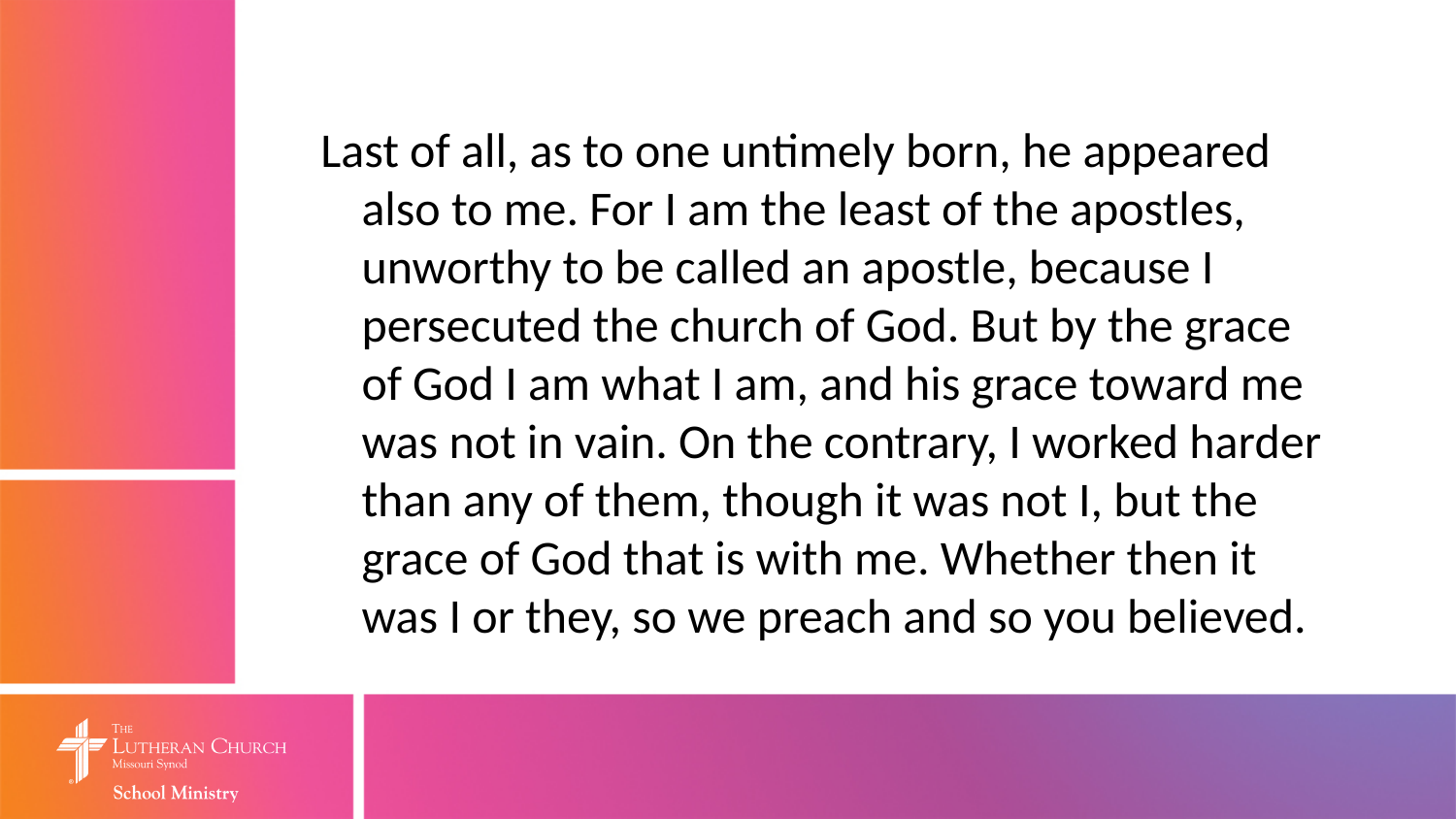

Last of all, as to one untimely born, he appeared also to me. For I am the least of the apostles, unworthy to be called an apostle, because I persecuted the church of God. But by the grace of God I am what I am, and his grace toward me was not in vain. On the contrary, I worked harder than any of them, though it was not I, but the grace of God that is with me. Whether then it was I or they, so we preach and so you believed.